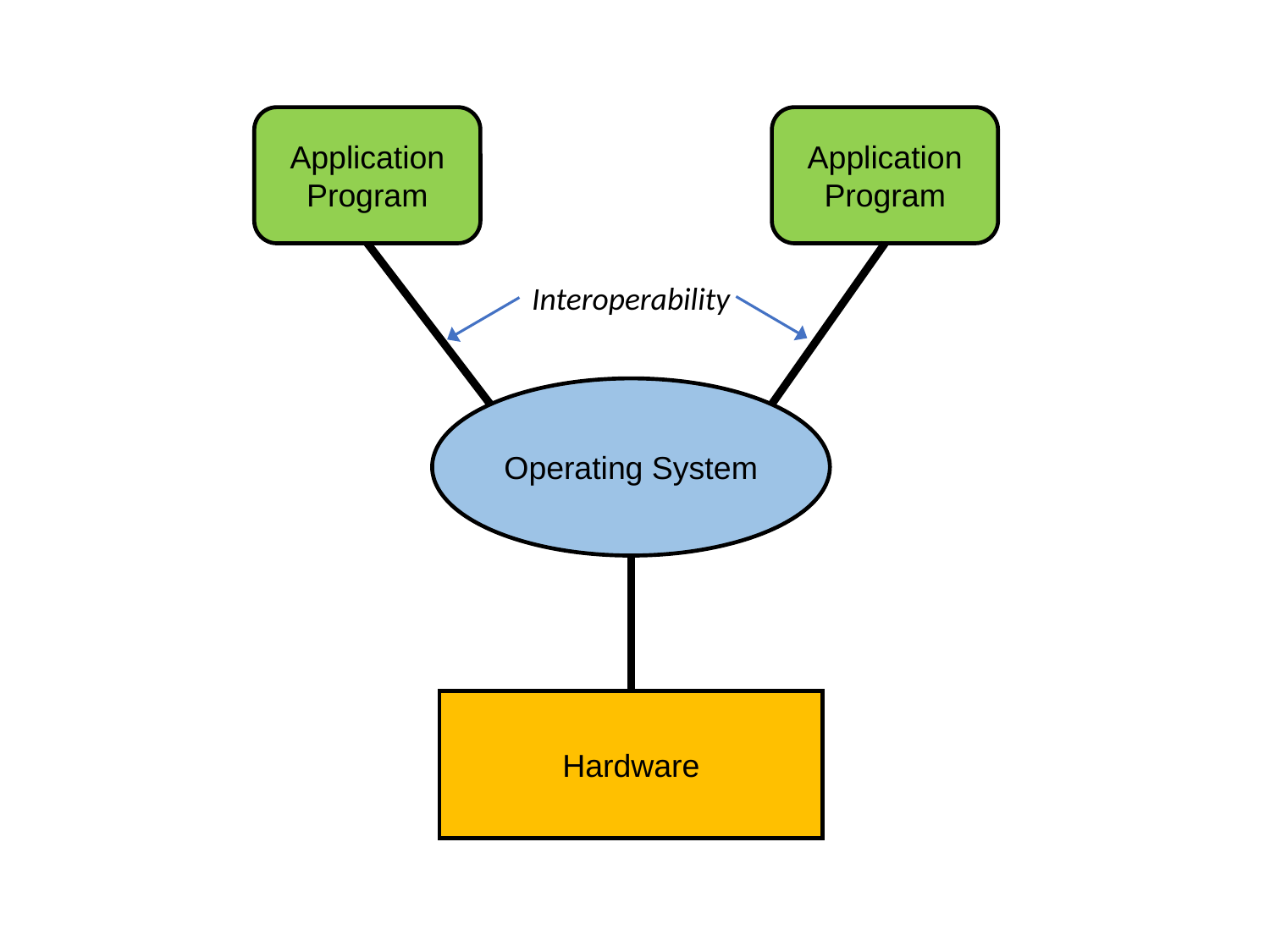

Application Program
Application Program
Interoperability
Operating System
Hardware